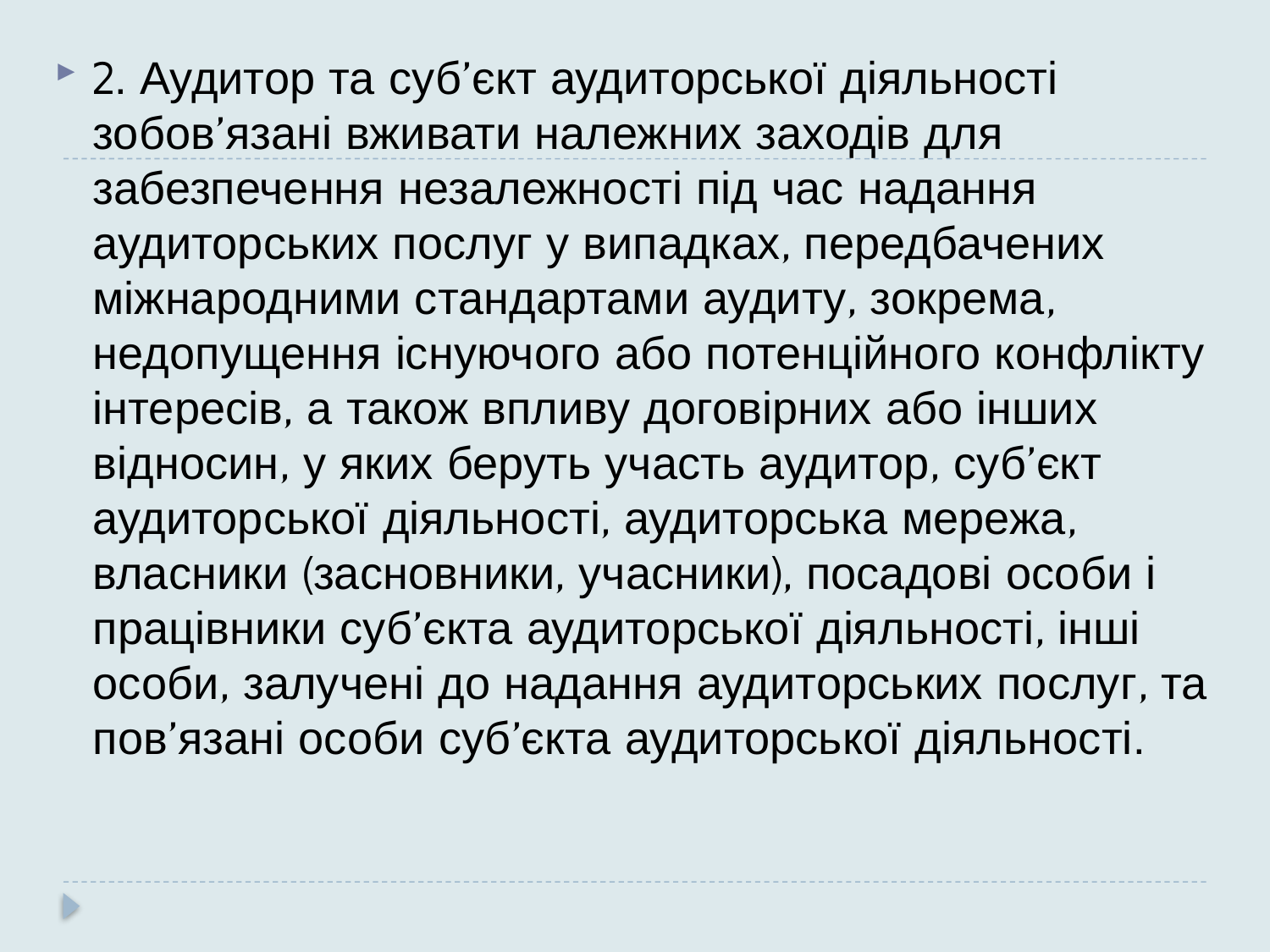

2. Аудитор та суб’єкт аудиторської діяльності зобов’язані вживати належних заходів для забезпечення незалежності під час надання аудиторських послуг у випадках, передбачених міжнародними стандартами аудиту, зокрема, недопущення існуючого або потенційного конфлікту інтересів, а також впливу договірних або інших відносин, у яких беруть участь аудитор, суб’єкт аудиторської діяльності, аудиторська мережа, власники (засновники, учасники), посадові особи і працівники суб’єкта аудиторської діяльності, інші особи, залучені до надання аудиторських послуг, та пов’язані особи суб’єкта аудиторської діяльності.